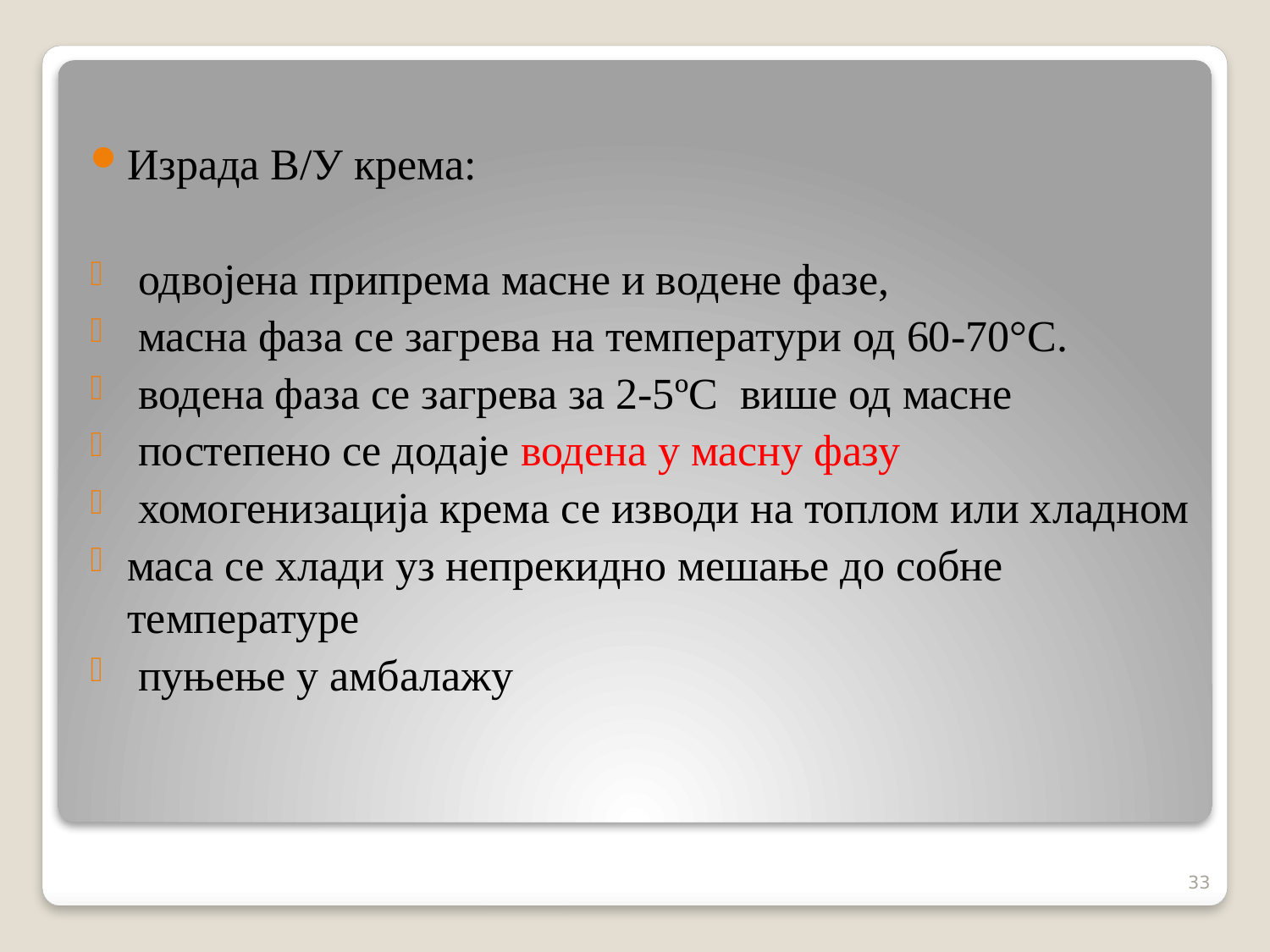

Израда В/У крема:

 одвојена припрема масне и водене фазе,
 масна фаза се загрева на температури од 60-70°C.
 водена фаза се загрева за 2-5ºC  више од масне
 постепено се додаје водена у масну фазу
 хомогенизација крема се изводи на топлом или хладном
маса се хлади уз непрекидно мешање до собне температуре
 пуњење у амбалажу

33